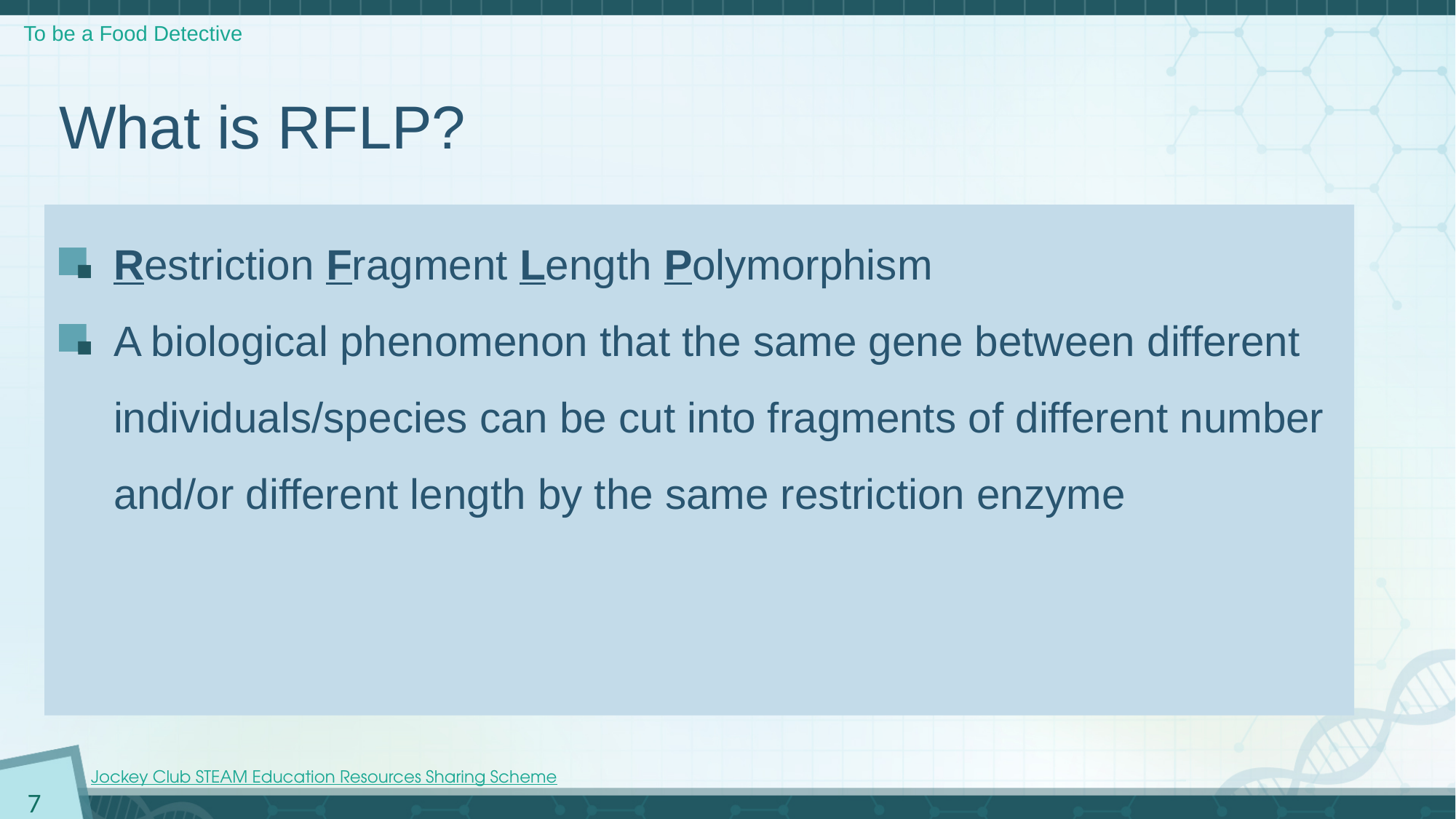

# What is RFLP?
Restriction Fragment Length Polymorphism
A biological phenomenon that the same gene between different individuals/species can be cut into fragments of different number and/or different length by the same restriction enzyme
7